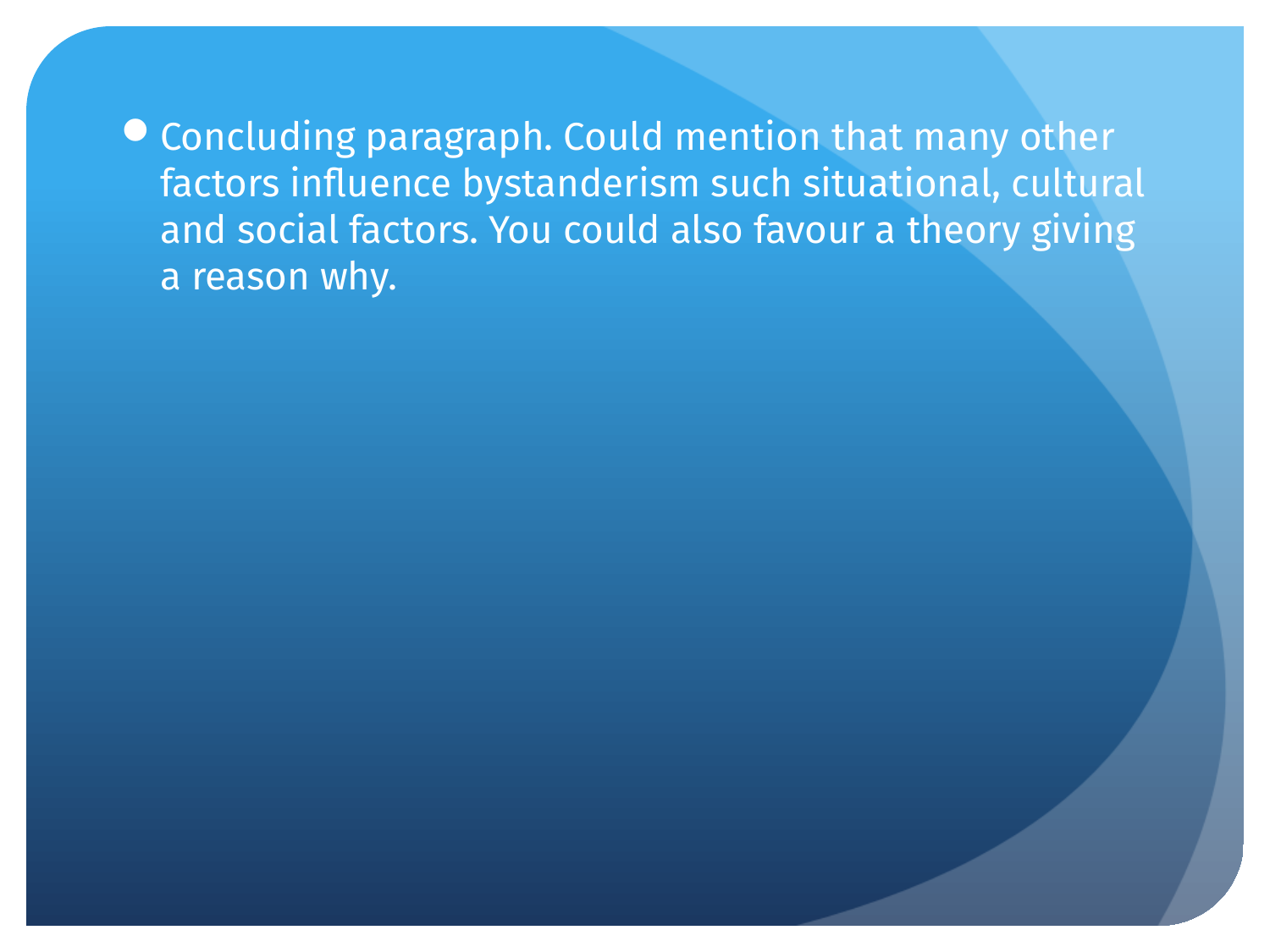

Concluding paragraph. Could mention that many other factors influence bystanderism such situational, cultural and social factors. You could also favour a theory giving a reason why.